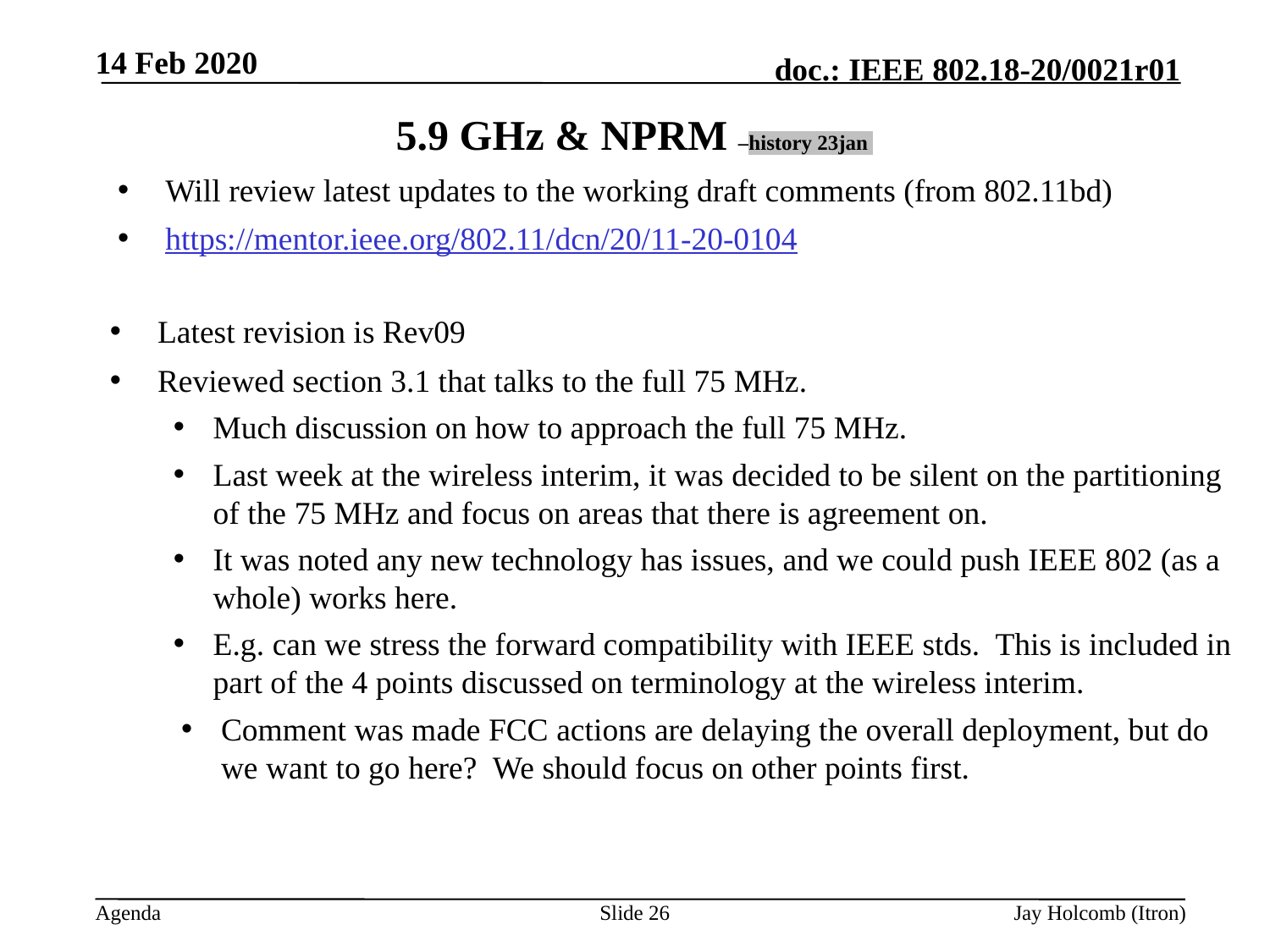

14 Feb 2020
# 5.9 GHz & NPRM –history 23jan
Will review latest updates to the working draft comments (from 802.11bd)
https://mentor.ieee.org/802.11/dcn/20/11-20-0104

Latest revision is Rev09
Reviewed section 3.1 that talks to the full 75 MHz.
Much discussion on how to approach the full 75 MHz.
Last week at the wireless interim, it was decided to be silent on the partitioning of the 75 MHz and focus on areas that there is agreement on.
It was noted any new technology has issues, and we could push IEEE 802 (as a whole) works here.
E.g. can we stress the forward compatibility with IEEE stds.  This is included in part of the 4 points discussed on terminology at the wireless interim.
Comment was made FCC actions are delaying the overall deployment, but do we want to go here?  We should focus on other points first.

Slide 26
Jay Holcomb (Itron)